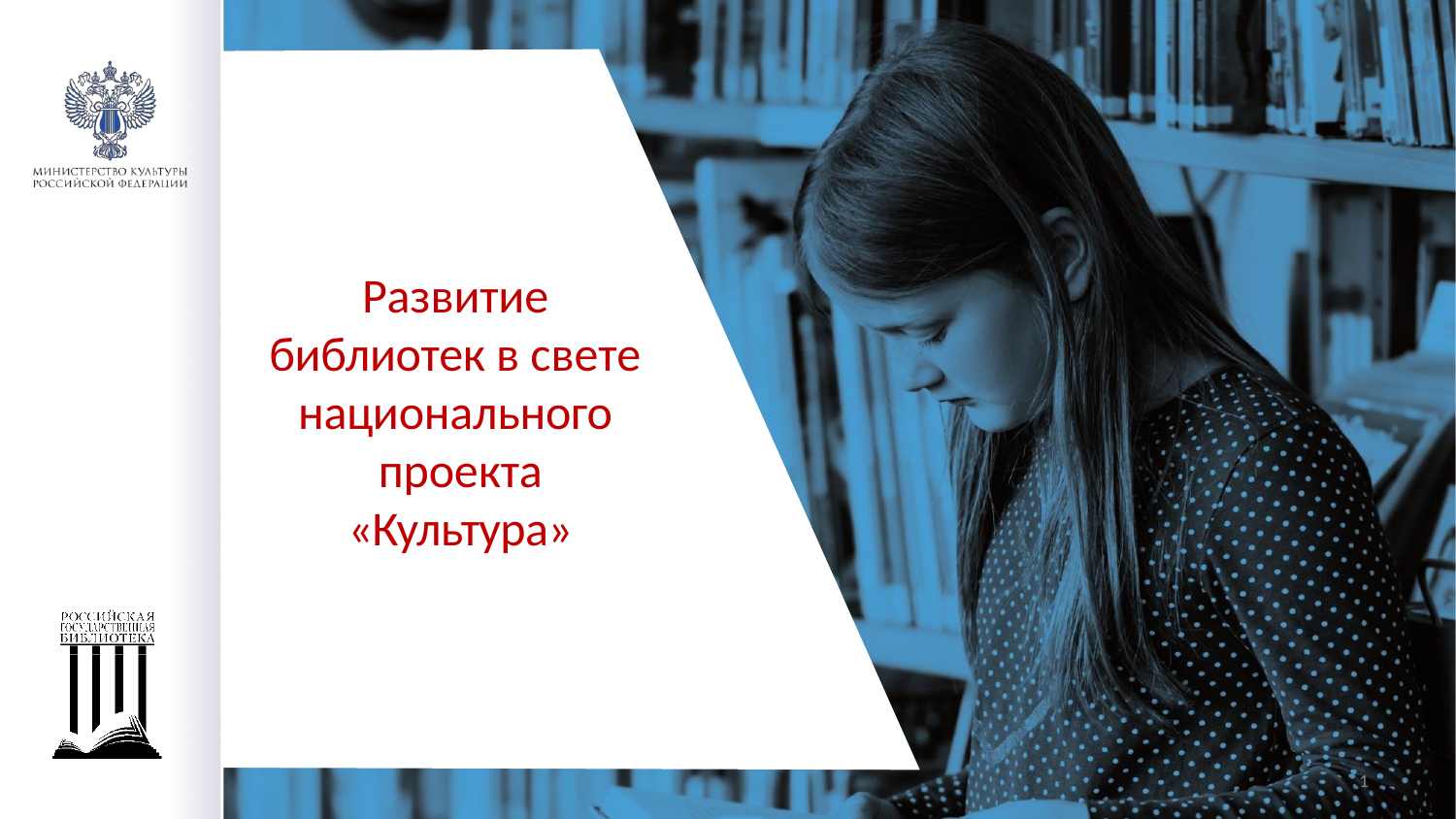

# Развитие  библиотек в свете  национального  проекта
«Культура»

1